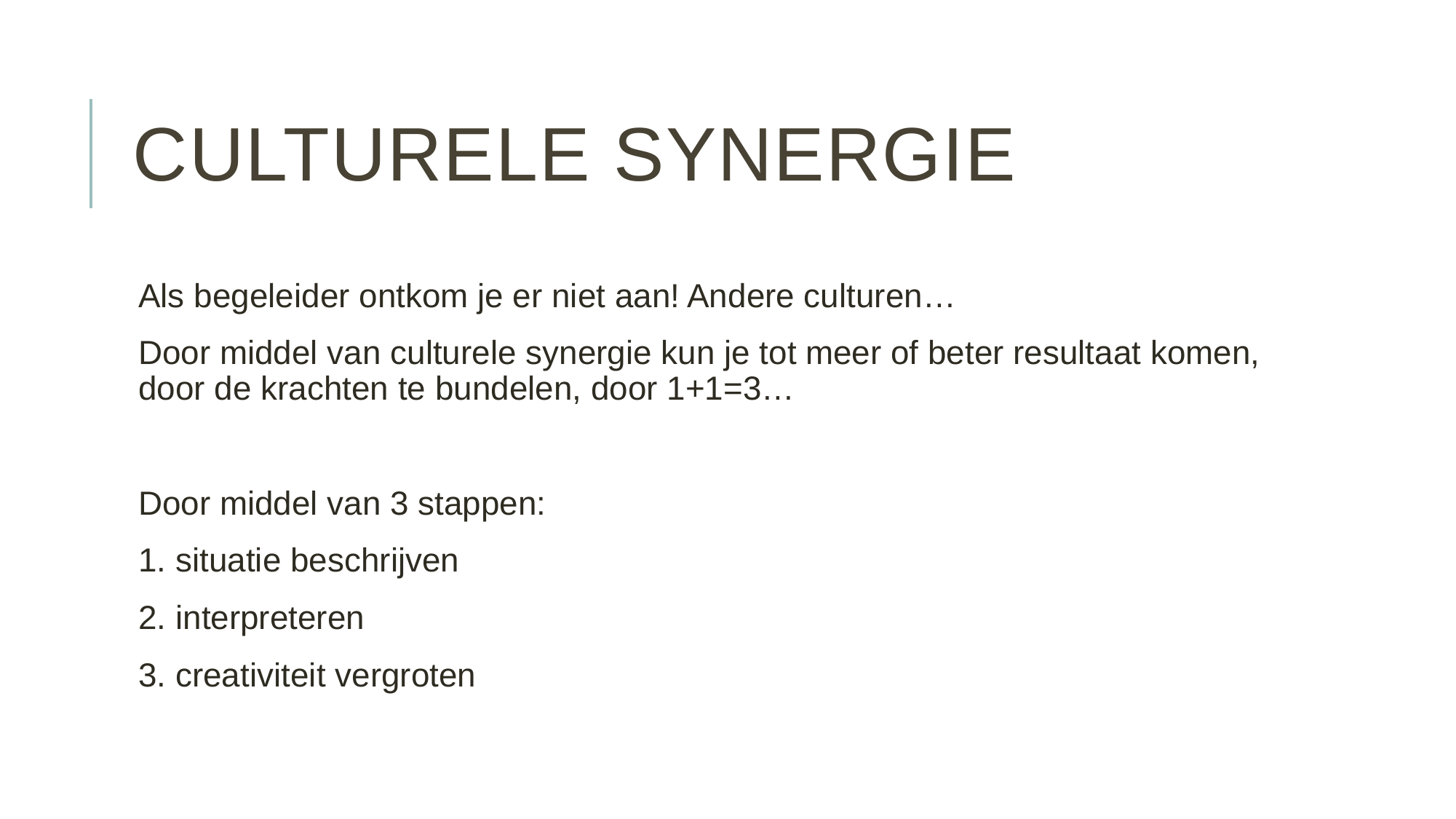

# Culturele synergie
Als begeleider ontkom je er niet aan! Andere culturen…
Door middel van culturele synergie kun je tot meer of beter resultaat komen, door de krachten te bundelen, door 1+1=3…

Door middel van 3 stappen:
1. situatie beschrijven
2. interpreteren
3. creativiteit vergroten